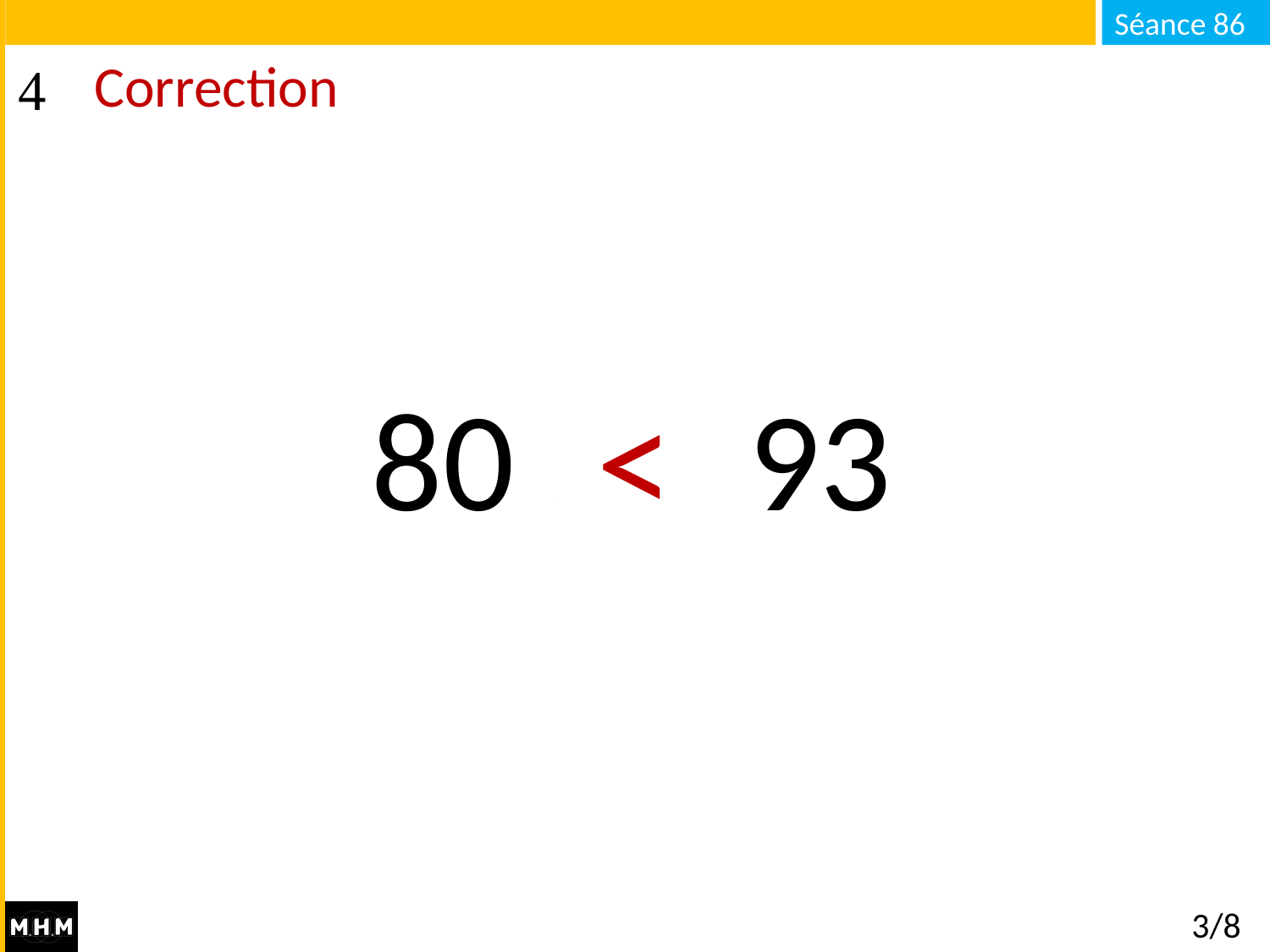

# Correction
<
80 . . . 93
3/8